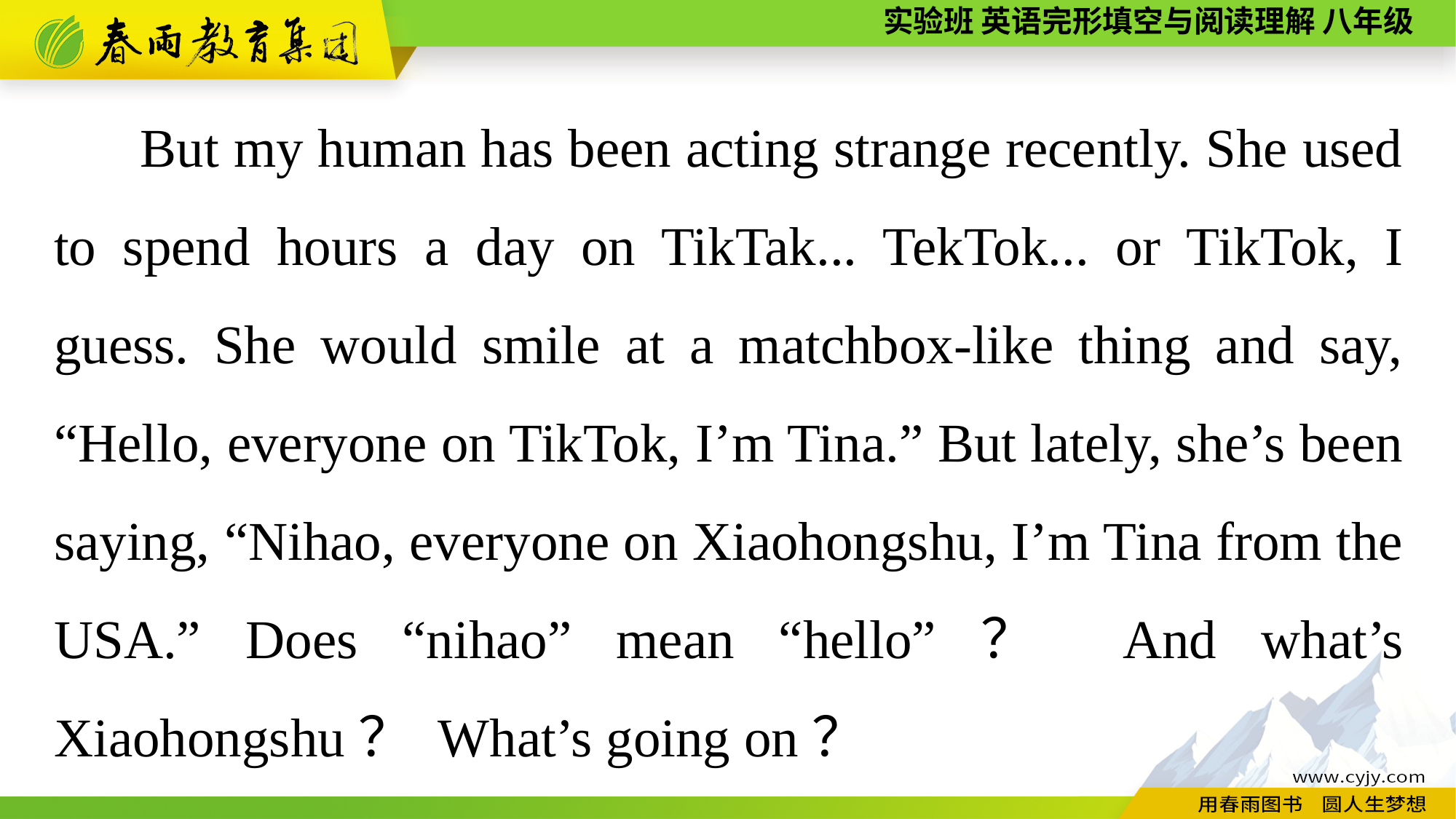

But my human has been acting strange recently. She used to spend hours a day on TikTak... TekTok... or TikTok, I guess. She would smile at a matchbox-like thing and say, “Hello, everyone on TikTok, I’m Tina.” But lately, she’s been saying, “Nihao, everyone on Xiaohongshu, I’m Tina from the USA.” Does “nihao” mean “hello”？ And what’s Xiaohongshu？ What’s going on？